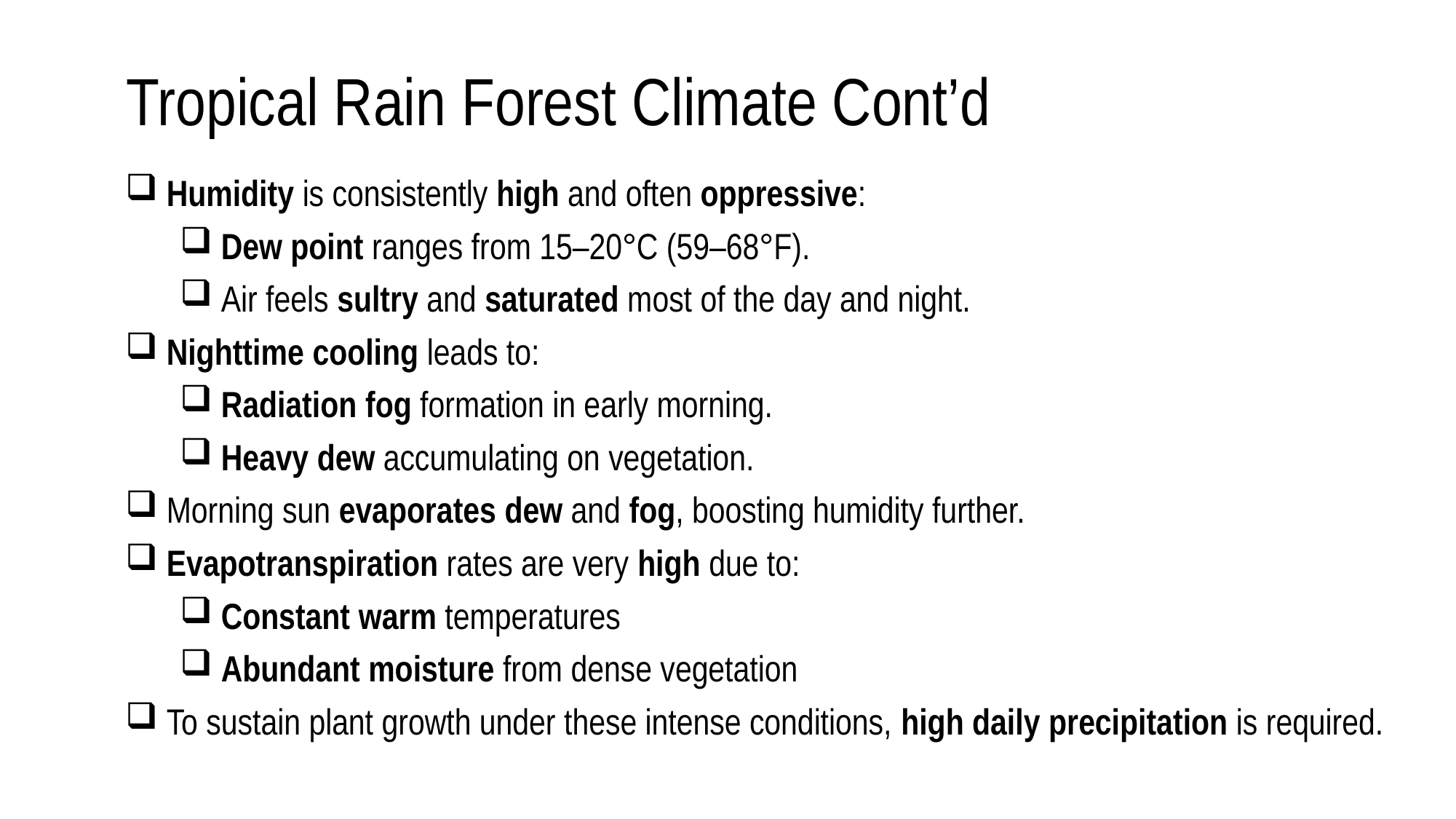

# Tropical Rain Forest Climate Cont’d
 Humidity is consistently high and often oppressive:
 Dew point ranges from 15–20°C (59–68°F).
 Air feels sultry and saturated most of the day and night.
 Nighttime cooling leads to:
 Radiation fog formation in early morning.
 Heavy dew accumulating on vegetation.
 Morning sun evaporates dew and fog, boosting humidity further.
 Evapotranspiration rates are very high due to:
 Constant warm temperatures
 Abundant moisture from dense vegetation
 To sustain plant growth under these intense conditions, high daily precipitation is required.